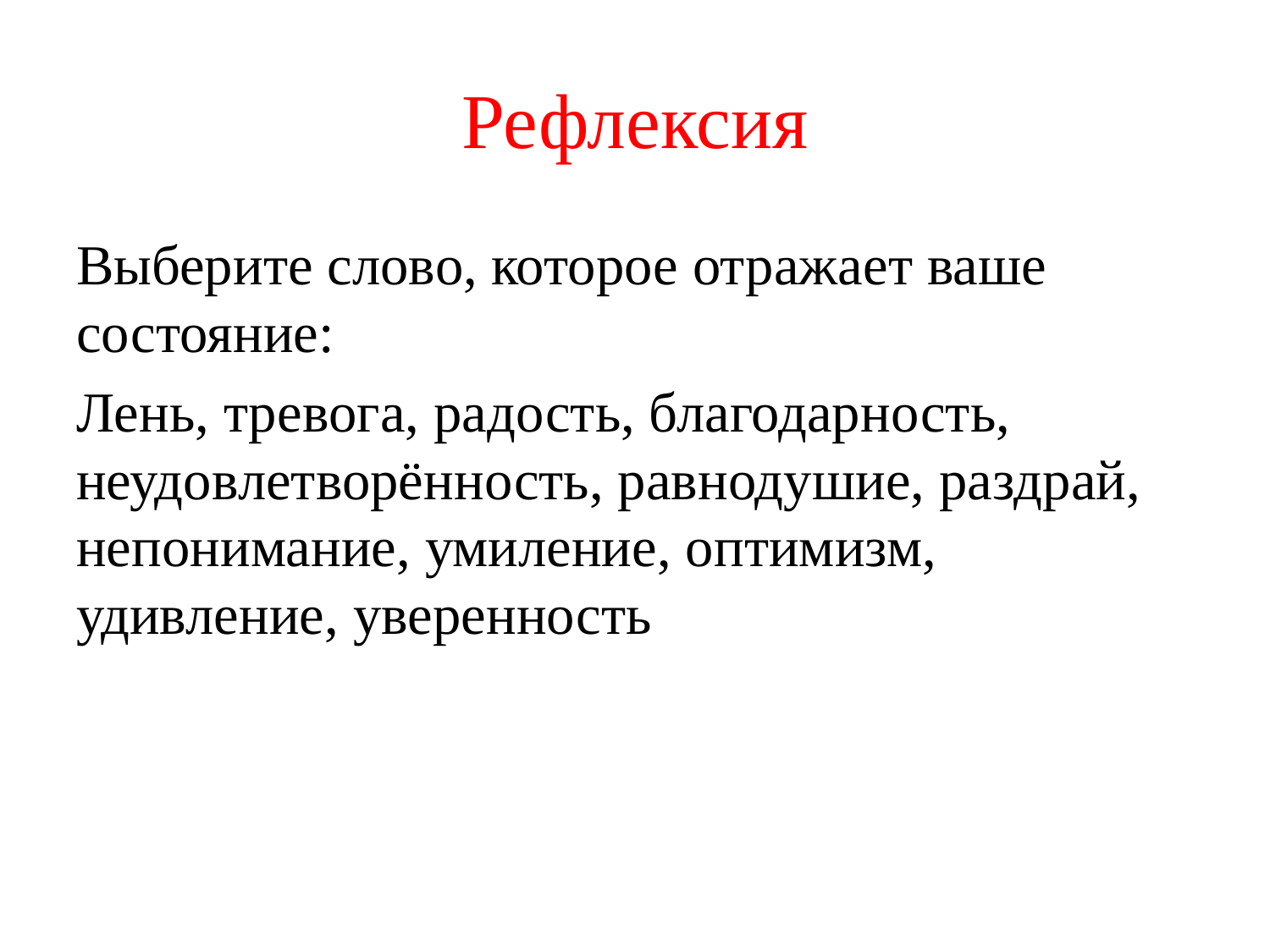

# Рефлексия
Выберите слово, которое отражает ваше состояние:
Лень, тревога, радость, благодарность, неудовлетворённость, равнодушие, раздрай, непонимание, умиление, оптимизм, удивление, уверенность